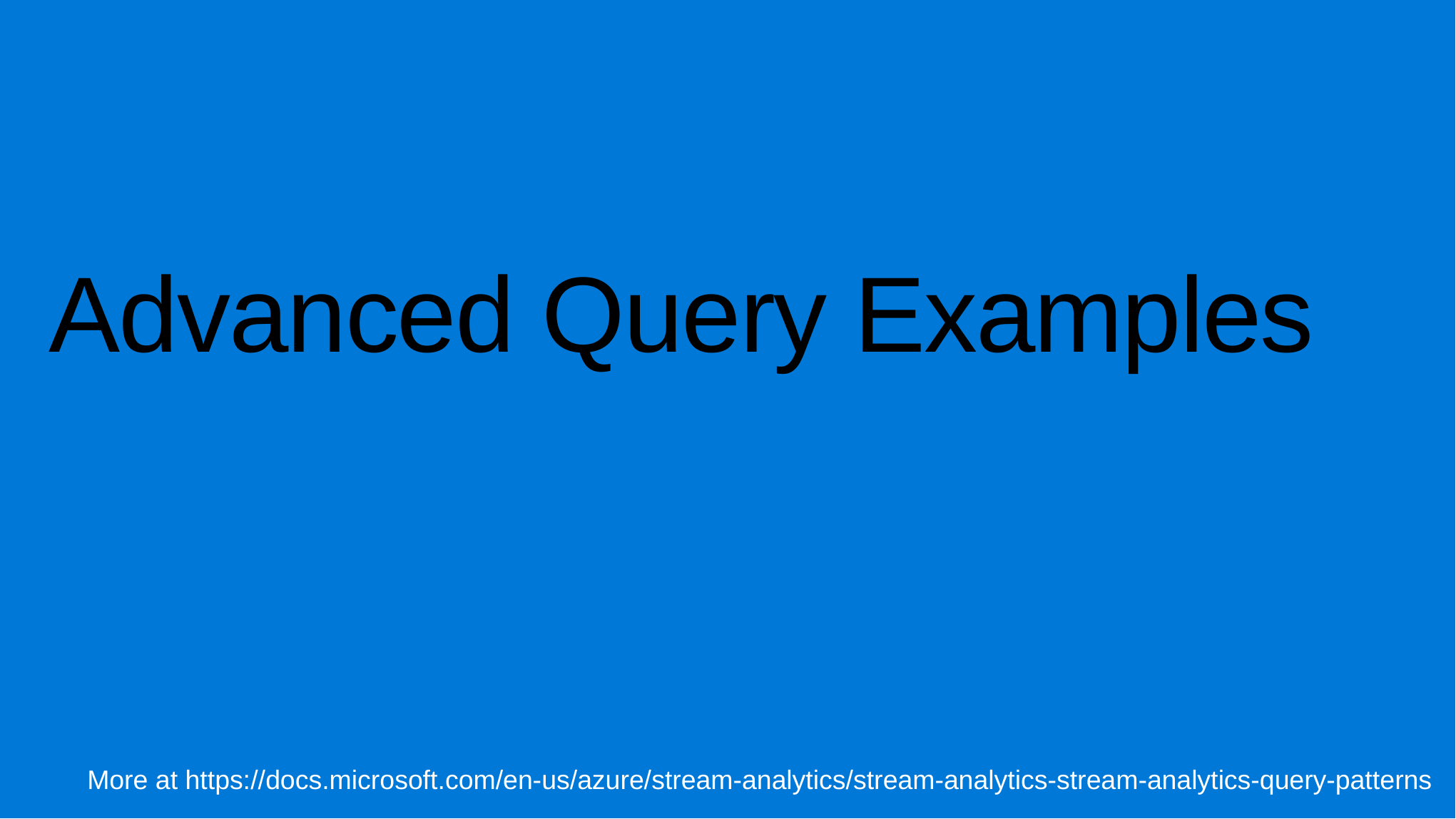

# Advanced Query Examples
More at https://docs.microsoft.com/en-us/azure/stream-analytics/stream-analytics-stream-analytics-query-patterns